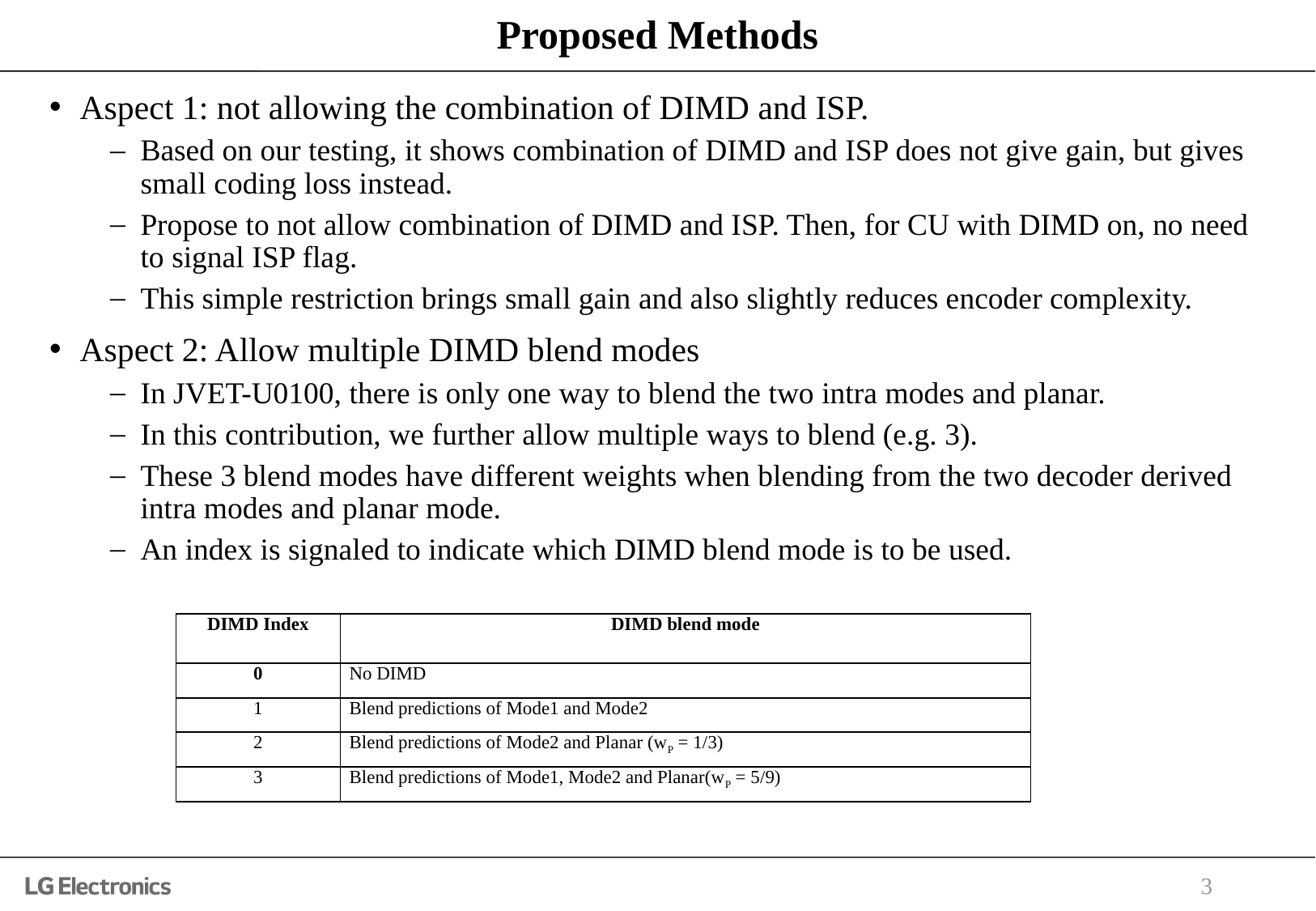

# Proposed Methods
Aspect 1: not allowing the combination of DIMD and ISP.
Based on our testing, it shows combination of DIMD and ISP does not give gain, but gives small coding loss instead.
Propose to not allow combination of DIMD and ISP. Then, for CU with DIMD on, no need to signal ISP flag.
This simple restriction brings small gain and also slightly reduces encoder complexity.
Aspect 2: Allow multiple DIMD blend modes
In JVET-U0100, there is only one way to blend the two intra modes and planar.
In this contribution, we further allow multiple ways to blend (e.g. 3).
These 3 blend modes have different weights when blending from the two decoder derived intra modes and planar mode.
An index is signaled to indicate which DIMD blend mode is to be used.

| DIMD Index | DIMD blend mode |
| --- | --- |
| 0 | No DIMD |
| 1 | Blend predictions of Mode1 and Mode2 |
| 2 | Blend predictions of Mode2 and Planar (wP = 1/3) |
| 3 | Blend predictions of Mode1, Mode2 and Planar(wP = 5/9) |
3